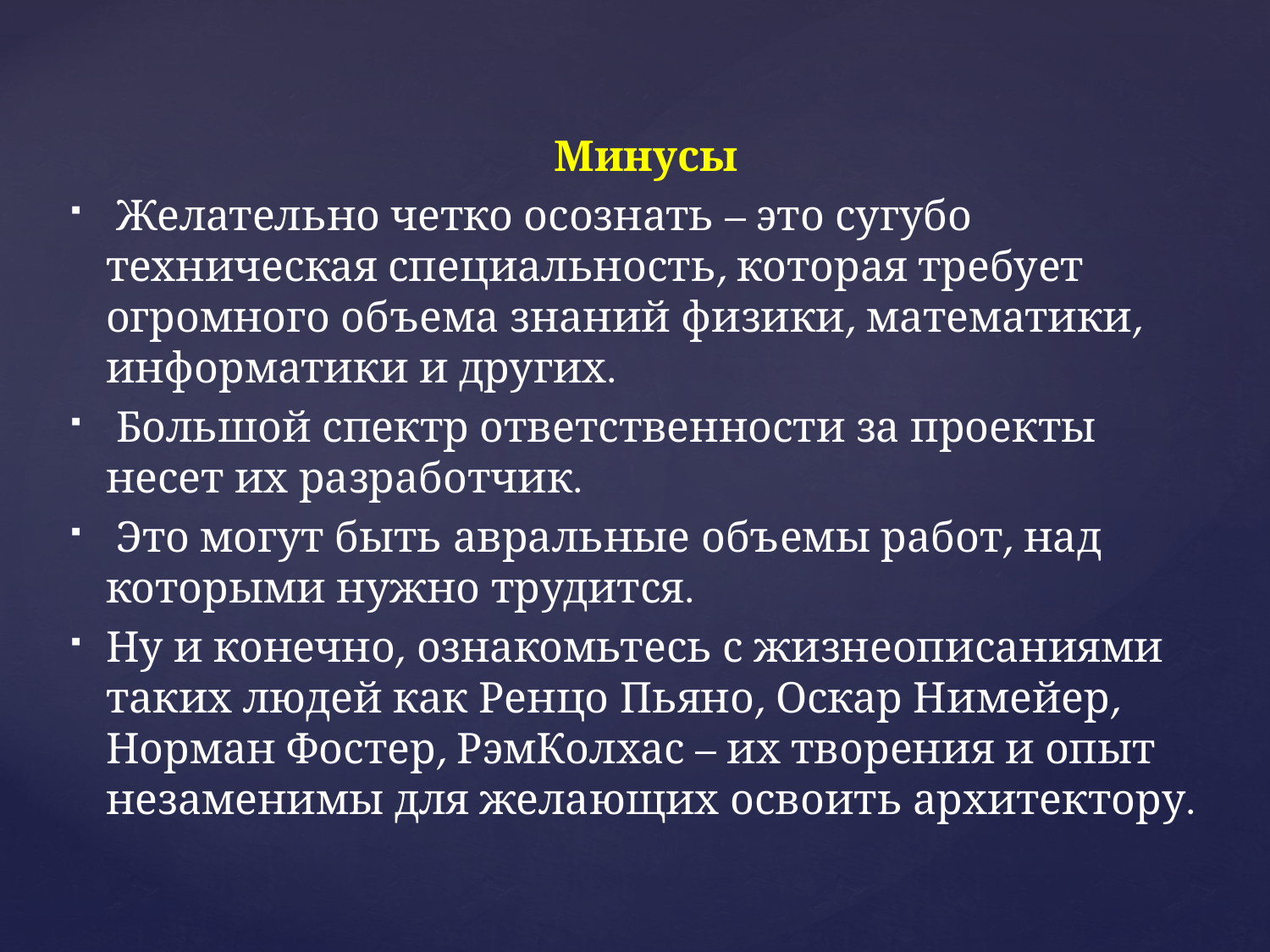

Минусы
 Желательно четко осознать – это сугубо техническая специальность, которая требует огромного объема знаний физики, математики, информатики и других.
 Большой спектр ответственности за проекты несет их разработчик.
 Это могут быть авральные объемы работ, над которыми нужно трудится.
Ну и конечно, ознакомьтесь с жизнеописаниями таких людей как Ренцо Пьяно, Оскар Нимейер, Норман Фостер, РэмКолхас – их творения и опыт незаменимы для желающих освоить архитектору.